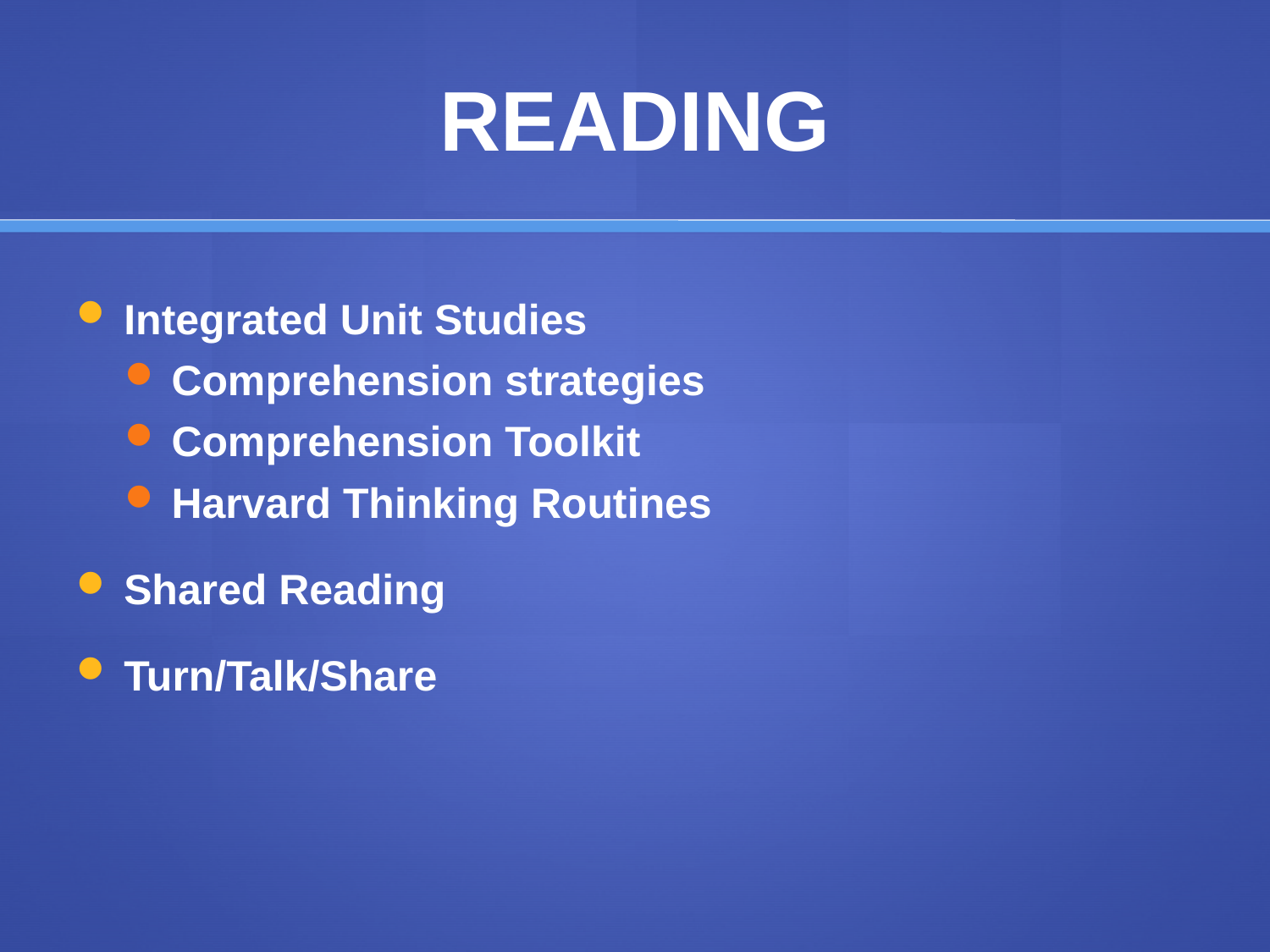

# READING
Integrated Unit Studies
Comprehension strategies
Comprehension Toolkit
Harvard Thinking Routines
Shared Reading
Turn/Talk/Share